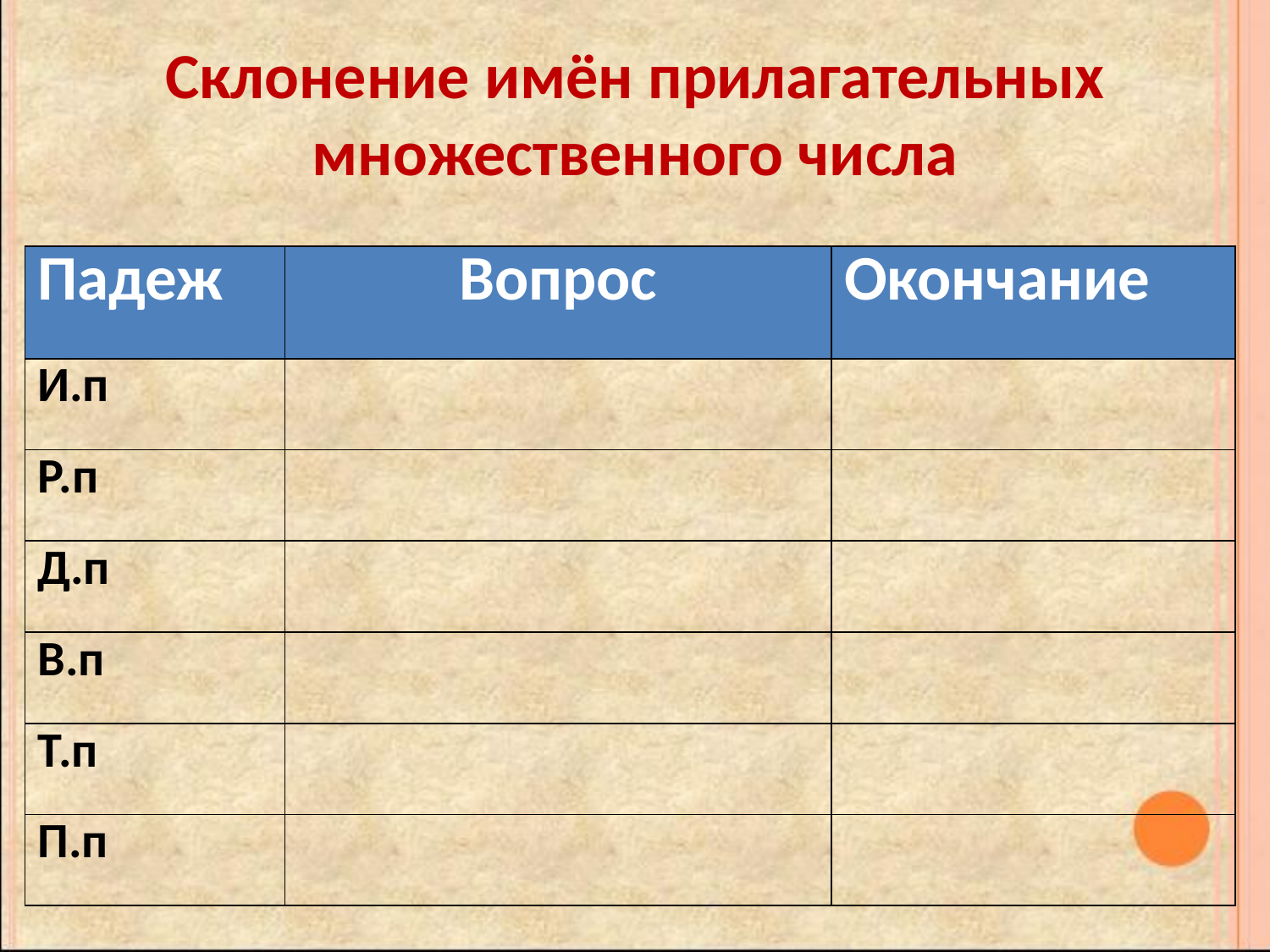

# Склонение имён прилагательных множественного числа
| Падеж | Вопрос | Окончание |
| --- | --- | --- |
| И.п |  |  |
| Р.п |  |  |
| Д.п |  |  |
| В.п |  |  |
| Т.п |  |  |
| П.п |  |  |